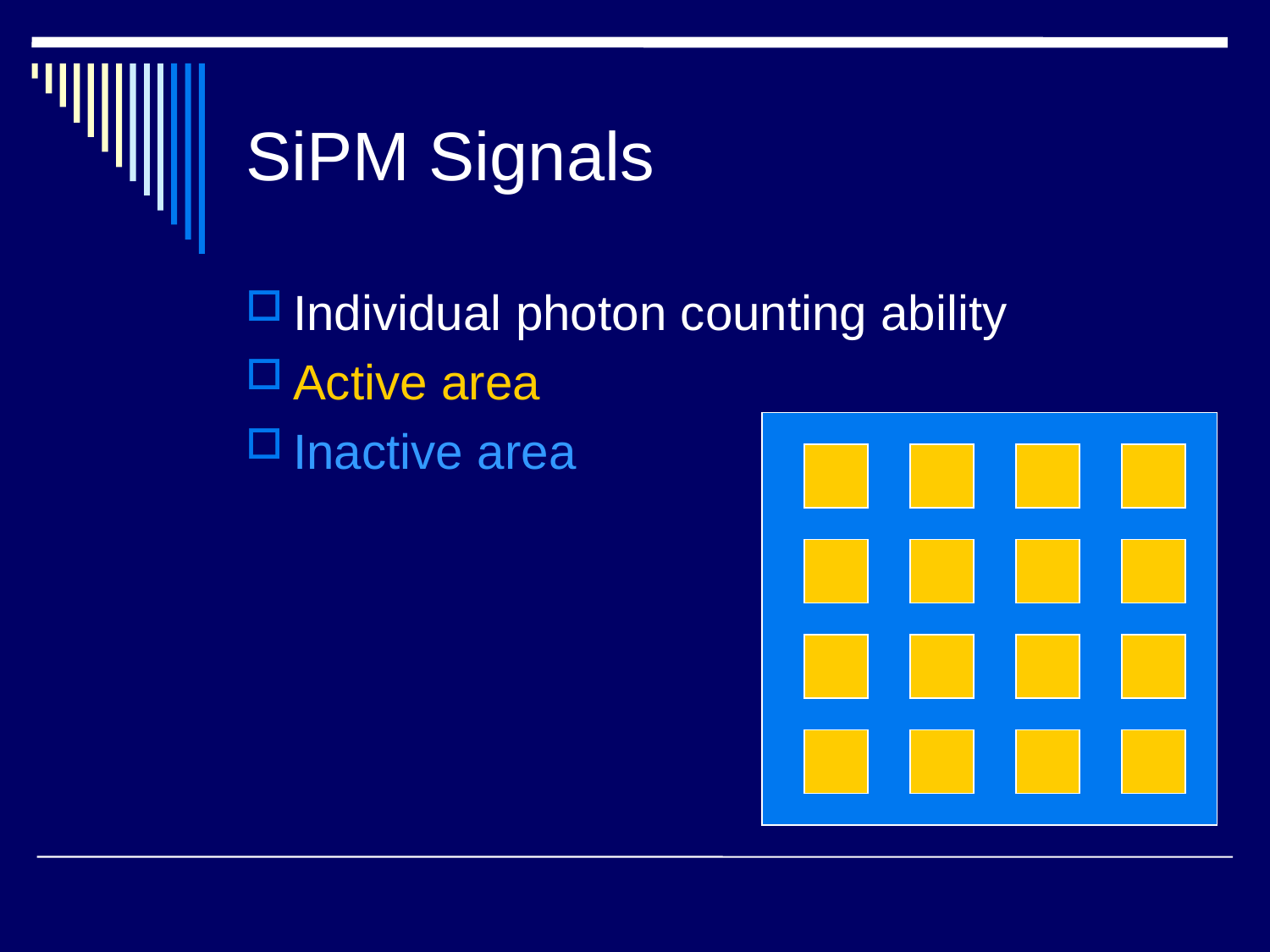

# SiPM Signals
Individual photon counting ability
Active area
Inactive area